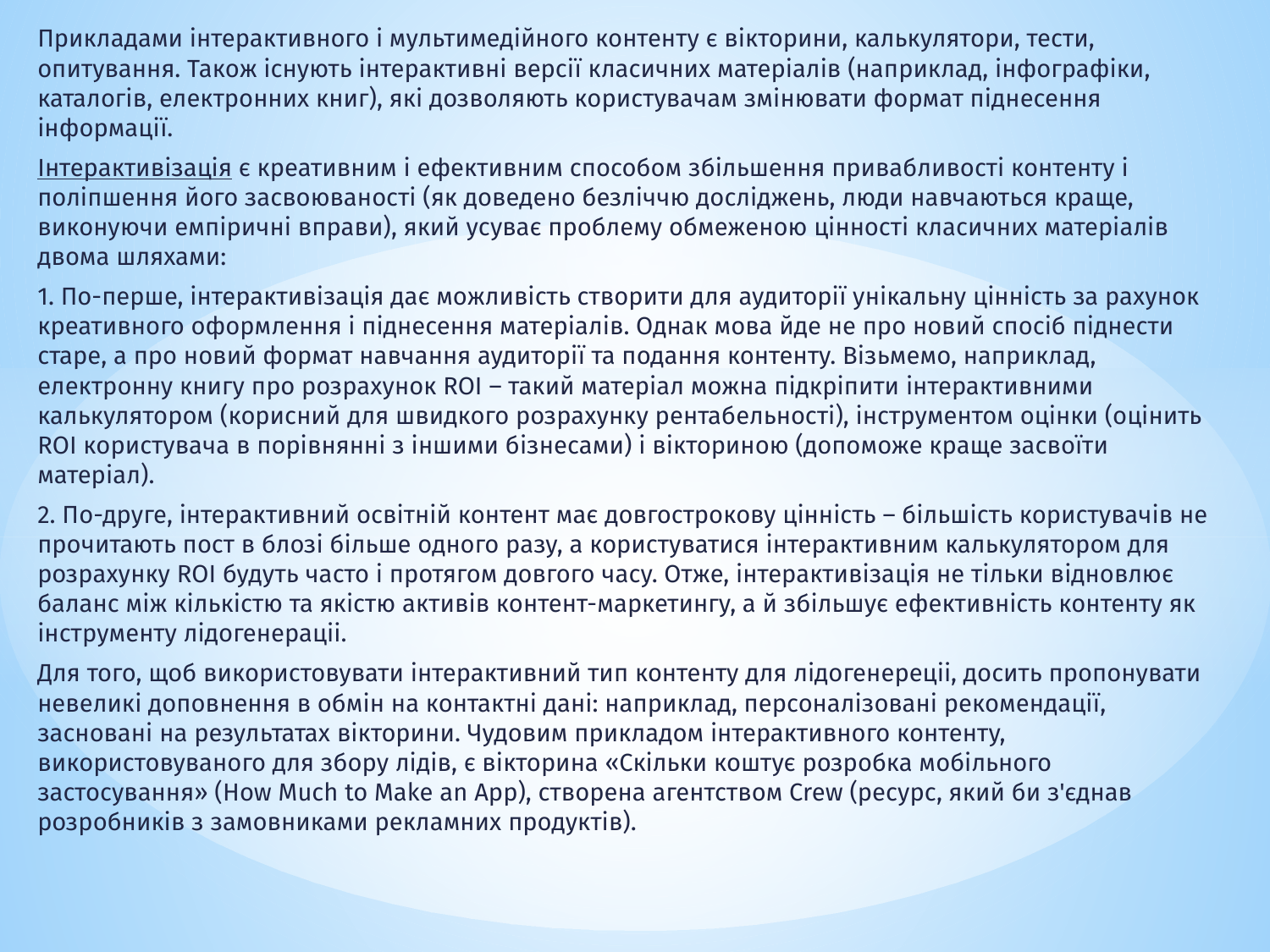

Прикладами інтерактивного і мультимедійного контенту є вікторини, калькулятори, тести, опитування. Також існують інтерактивні версії класичних матеріалів (наприклад, інфографіки, каталогів, електронних книг), які дозволяють користувачам змінювати формат піднесення інформації.
Інтерактивізація є креативним і ефективним способом збільшення привабливості контенту і поліпшення його засвоюваності (як доведено безліччю досліджень, люди навчаються краще, виконуючи емпіричні вправи), який усуває проблему обмеженою цінності класичних матеріалів двома шляхами:
1. По-перше, інтерактивізація дає можливість створити для аудиторії унікальну цінність за рахунок креативного оформлення і піднесення матеріалів. Однак мова йде не про новий спосіб піднести старе, а про новий формат навчання аудиторії та подання контенту. Візьмемо, наприклад, електронну книгу про розрахунок ROI – такий матеріал можна підкріпити інтерактивними калькулятором (корисний для швидкого розрахунку рентабельності), інструментом оцінки (оцінить ROI користувача в порівнянні з іншими бізнесами) і вікториною (допоможе краще засвоїти матеріал).
2. По-друге, інтерактивний освітній контент має довгострокову цінність – більшість користувачів не прочитають пост в блозі більше одного разу, а користуватися інтерактивним калькулятором для розрахунку ROI будуть часто і протягом довгого часу. Отже, інтерактивізація не тільки відновлює баланс між кількістю та якістю активів контент-маркетингу, а й збільшує ефективність контенту як інструменту лідогенераціі.
Для того, щоб використовувати інтерактивний тип контенту для лідогенереціі, досить пропонувати невеликі доповнення в обмін на контактні дані: наприклад, персоналізовані рекомендації, засновані на результатах вікторини. Чудовим прикладом інтерактивного контенту, використовуваного для збору лідів, є вікторина «Скільки коштує розробка мобільного застосування» (How Much to Make an App), створена агентством Crew (ресурс, який би з'єднав розробників з замовниками рекламних продуктів).